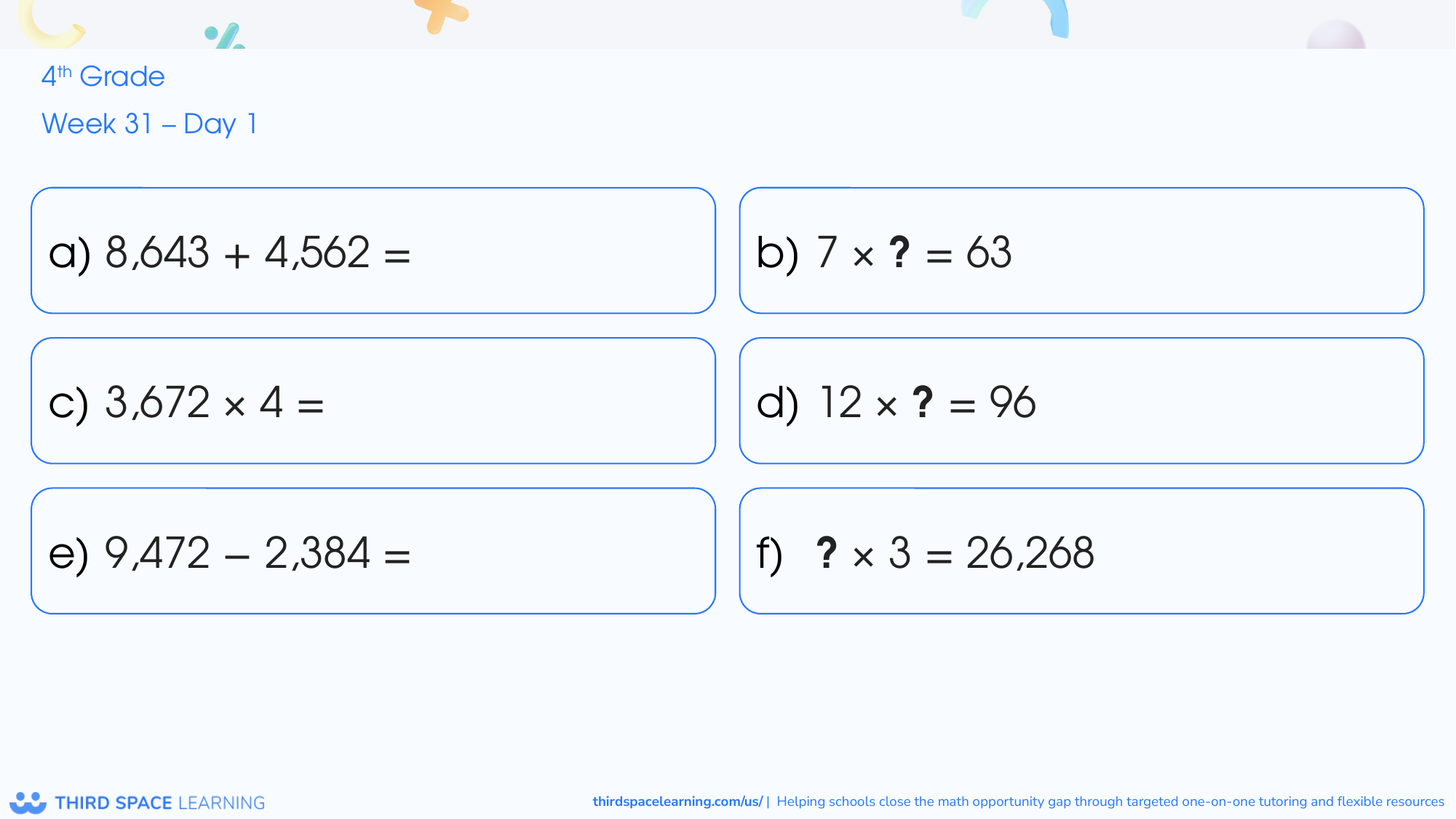

4th Grade
Week 31 – Day 1
8,643 + 4,562 =
7 × ? = 63
3,672 × 4 =
12 × ? = 96
9,472 − 2,384 =
? × 3 = 26,268